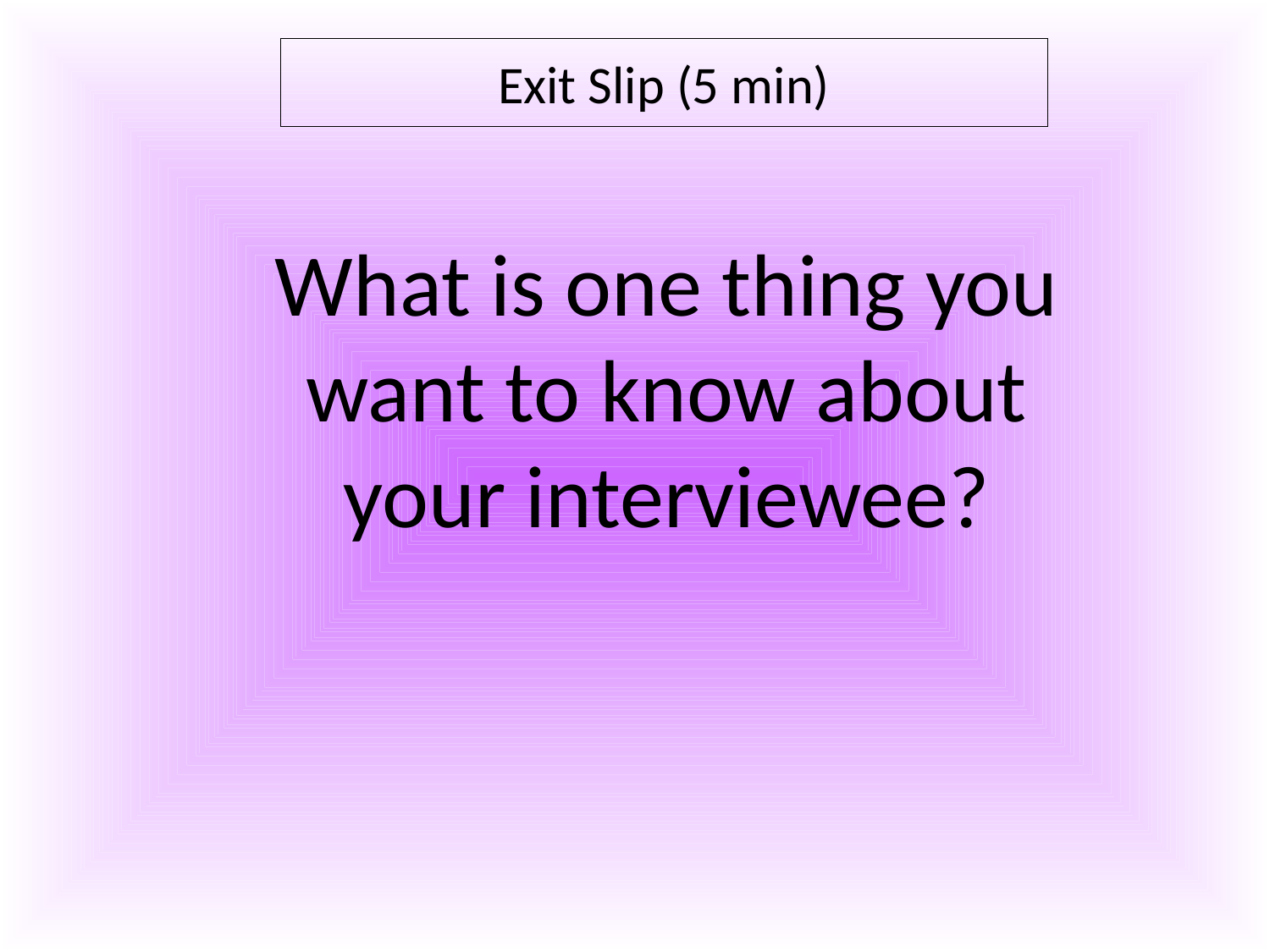

Exit Slip (5 min)
What is one thing you want to know about your interviewee?